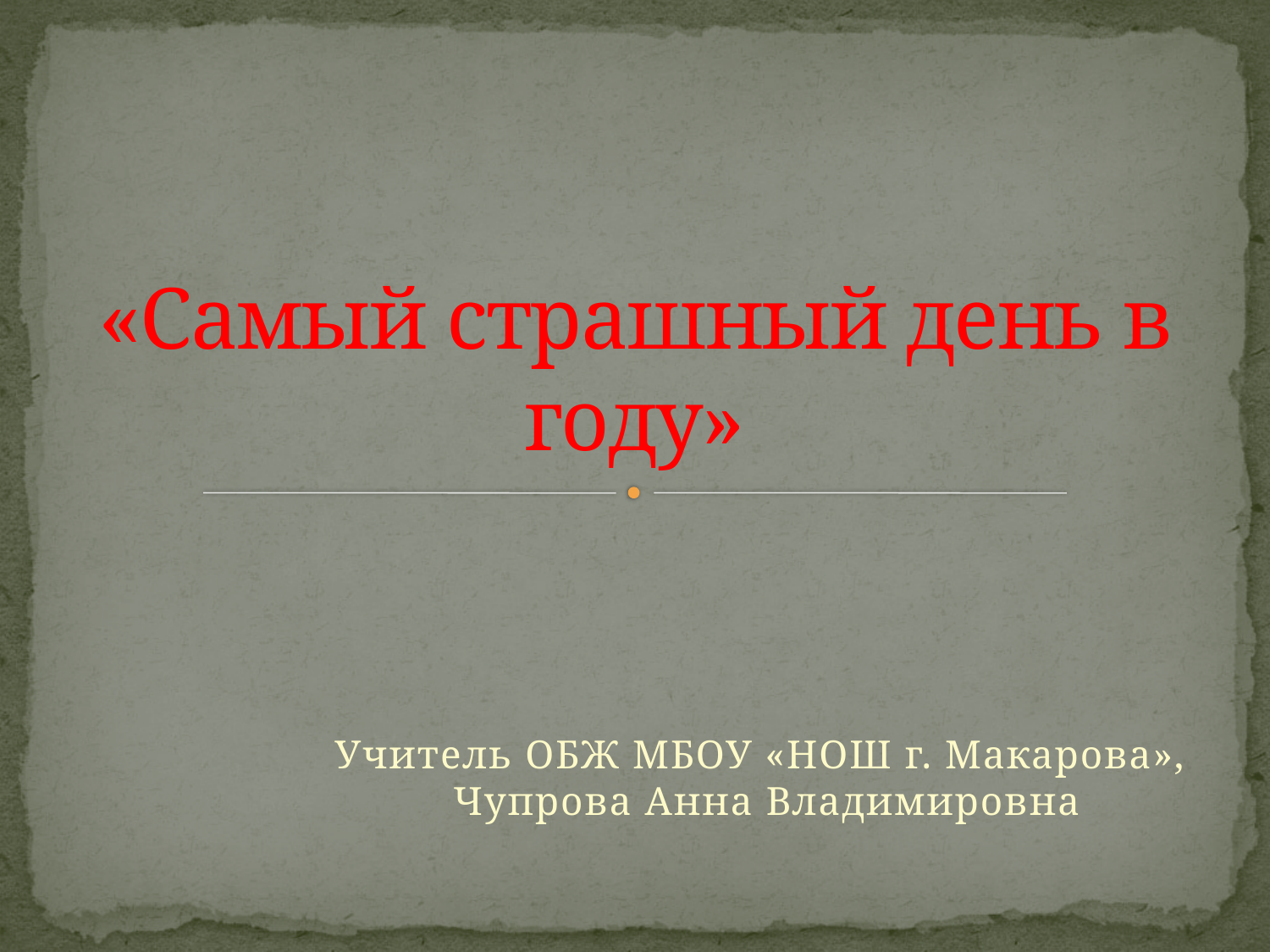

# «Самый страшный день в году»
Учитель ОБЖ МБОУ «НОШ г. Макарова»,
Чупрова Анна Владимировна